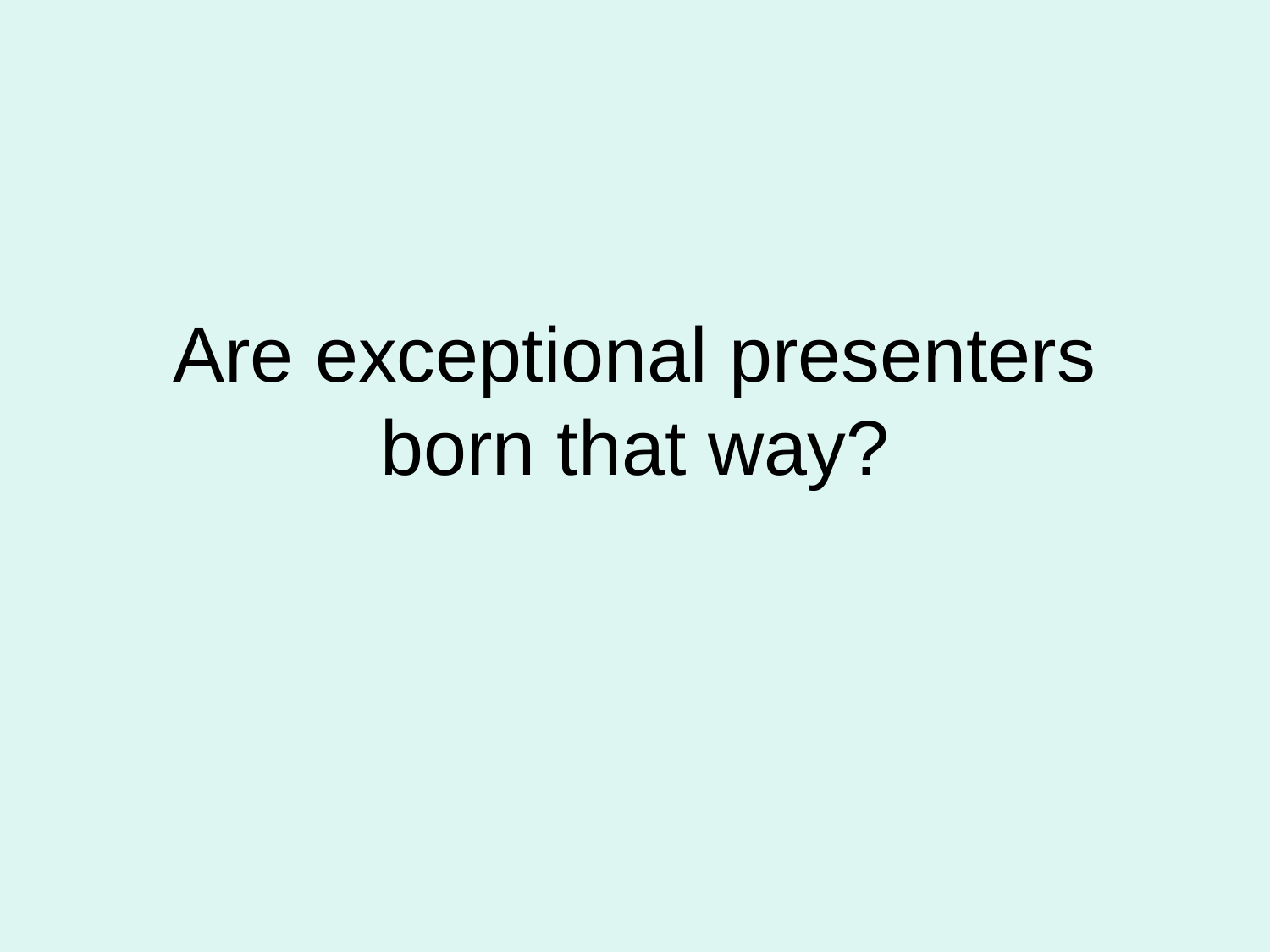

# Are exceptional presenters born that way?